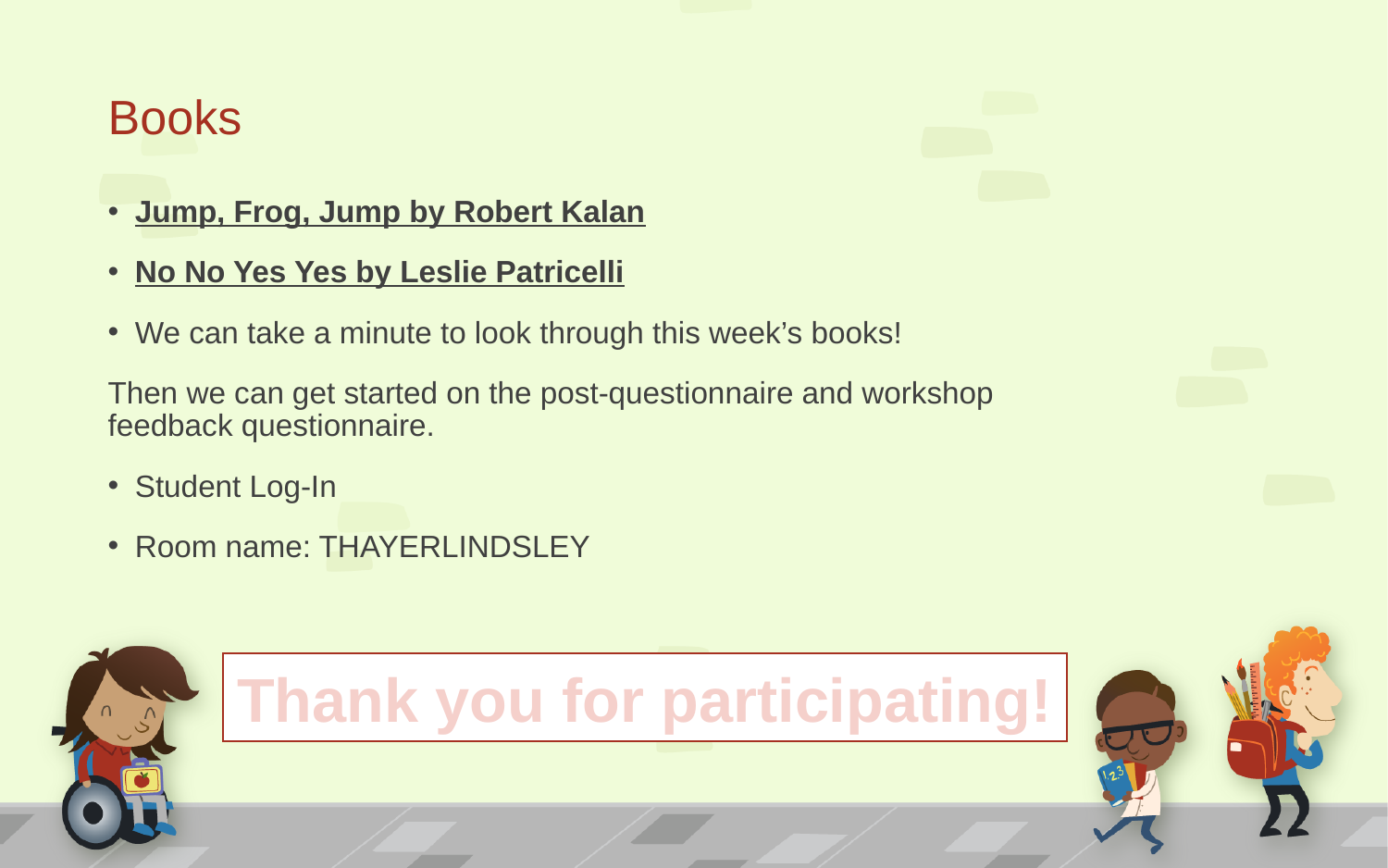

# Books
Jump, Frog, Jump by Robert Kalan
No No Yes Yes by Leslie Patricelli
We can take a minute to look through this week’s books!
Then we can get started on the post-questionnaire and workshop feedback questionnaire.
Student Log-In
Room name: THAYERLINDSLEY
Thank you for participating!